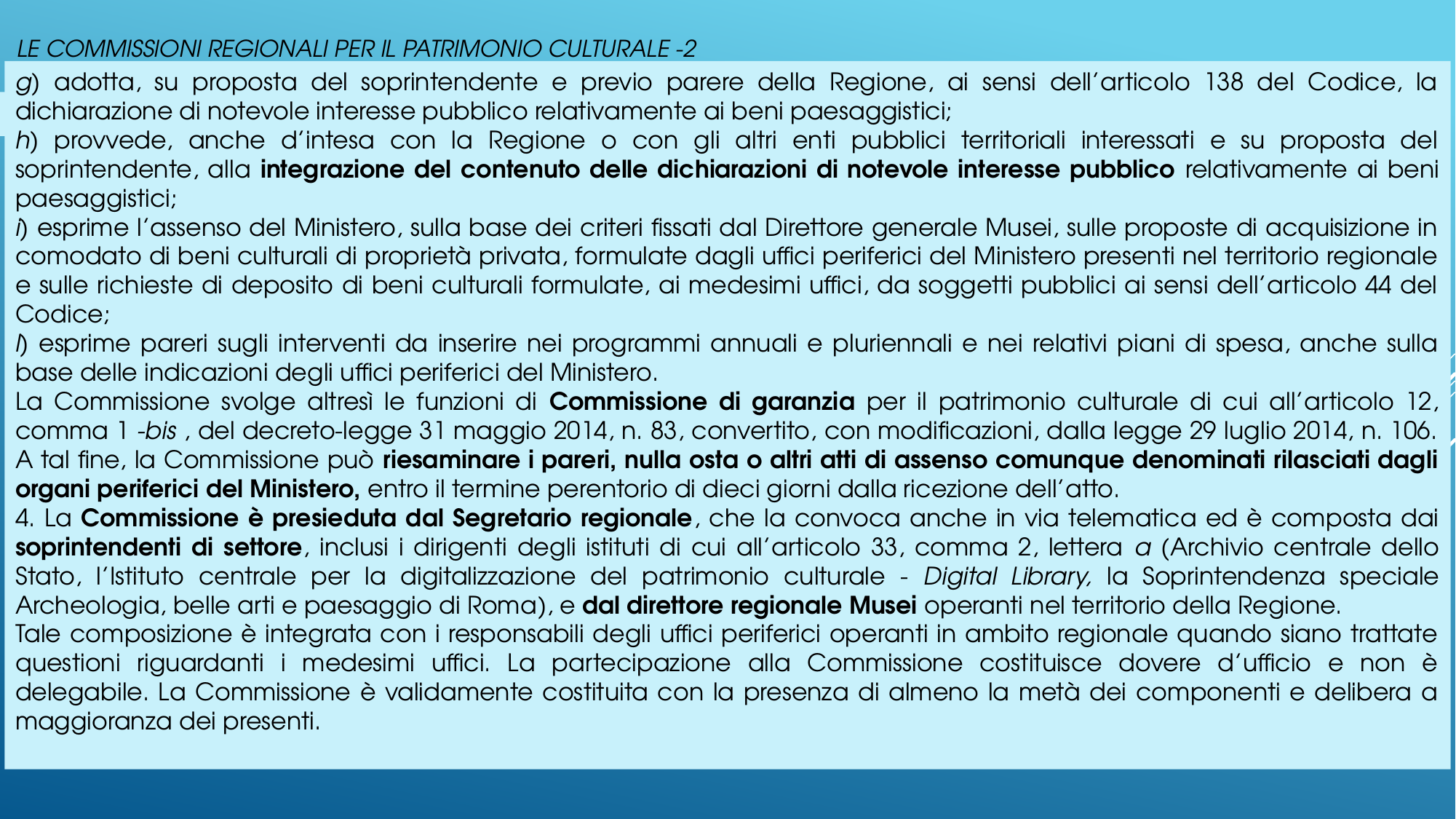

# LE COMMISSIONI REGIONALI PER IL PATRIMONIO CULTURALE -2
g) adotta, su proposta del soprintendente e previo parere della Regione, ai sensi dell’articolo 138 del Codice, la dichiarazione di notevole interesse pubblico relativamente ai beni paesaggistici;
h) provvede, anche d’intesa con la Regione o con gli altri enti pubblici territoriali interessati e su proposta del soprintendente, alla integrazione del contenuto delle dichiarazioni di notevole interesse pubblico relativamente ai beni paesaggistici;
i) esprime l’assenso del Ministero, sulla base dei criteri fissati dal Direttore generale Musei, sulle proposte di acquisizione in comodato di beni culturali di proprietà privata, formulate dagli uffici periferici del Ministero presenti nel territorio regionale e sulle richieste di deposito di beni culturali formulate, ai medesimi uffici, da soggetti pubblici ai sensi dell’articolo 44 del Codice;
l) esprime pareri sugli interventi da inserire nei programmi annuali e pluriennali e nei relativi piani di spesa, anche sulla base delle indicazioni degli uffici periferici del Ministero.
La Commissione svolge altresì le funzioni di Commissione di garanzia per il patrimonio culturale di cui all’articolo 12, comma 1 -bis , del decreto-legge 31 maggio 2014, n. 83, convertito, con modificazioni, dalla legge 29 luglio 2014, n. 106. A tal fine, la Commissione può riesaminare i pareri, nulla osta o altri atti di assenso comunque denominati rilasciati dagli organi periferici del Ministero, entro il termine perentorio di dieci giorni dalla ricezione dell’atto.
4. La Commissione è presieduta dal Segretario regionale, che la convoca anche in via telematica ed è composta dai soprintendenti di settore, inclusi i dirigenti degli istituti di cui all’articolo 33, comma 2, lettera a (Archivio centrale dello Stato, l’Istituto centrale per la digitalizzazione del patrimonio culturale - Digital Library, la Soprintendenza speciale Archeologia, belle arti e paesaggio di Roma), e dal direttore regionale Musei operanti nel territorio della Regione.
Tale composizione è integrata con i responsabili degli uffici periferici operanti in ambito regionale quando siano trattate questioni riguardanti i medesimi uffici. La partecipazione alla Commissione costituisce dovere d’ufficio e non è delegabile. La Commissione è validamente costituita con la presenza di almeno la metà dei componenti e delibera a maggioranza dei presenti.